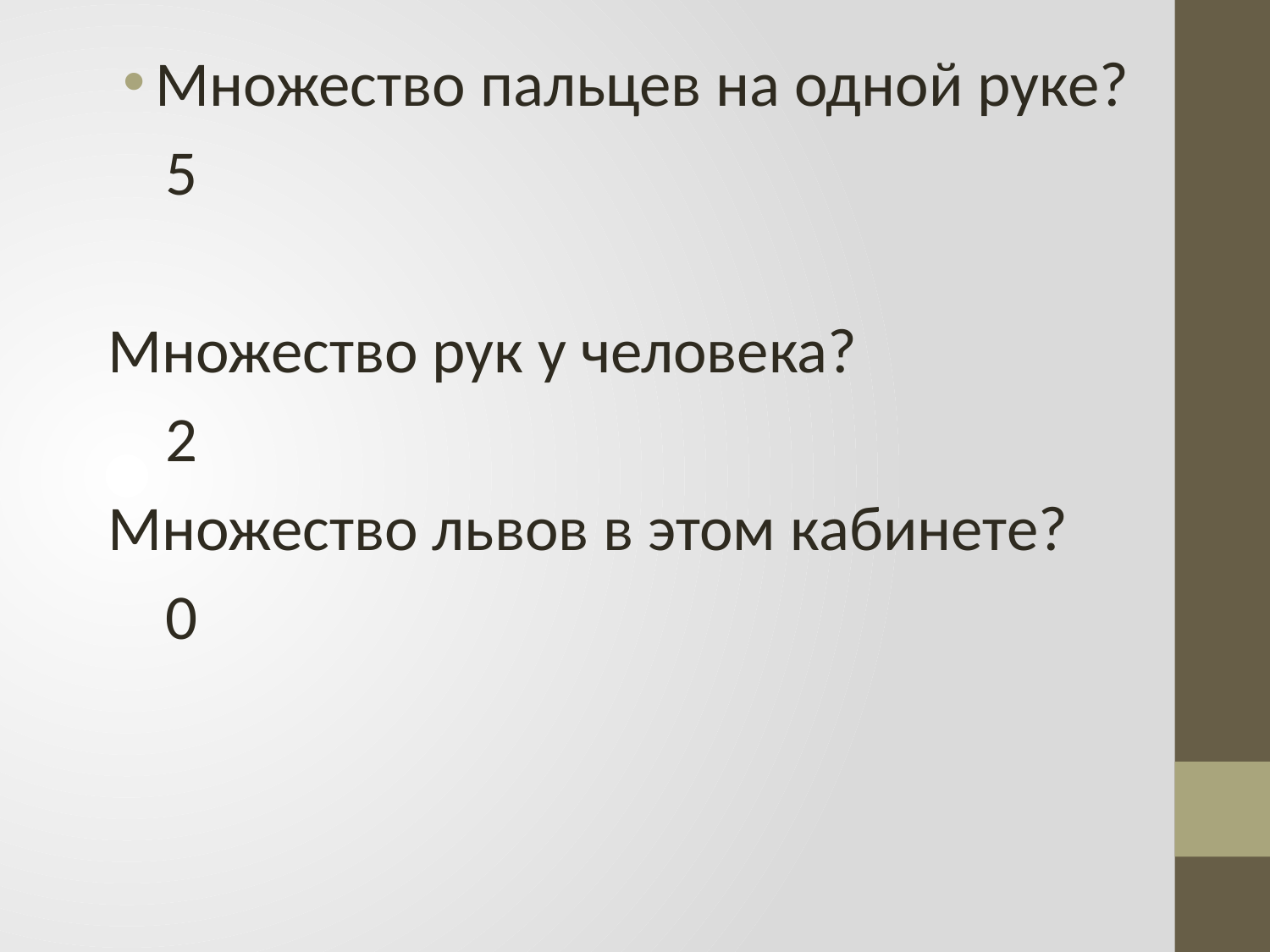

Множество пальцев на одной руке?
    5

Множество рук у человека?
    2
Множество львов в этом кабинете?
    0